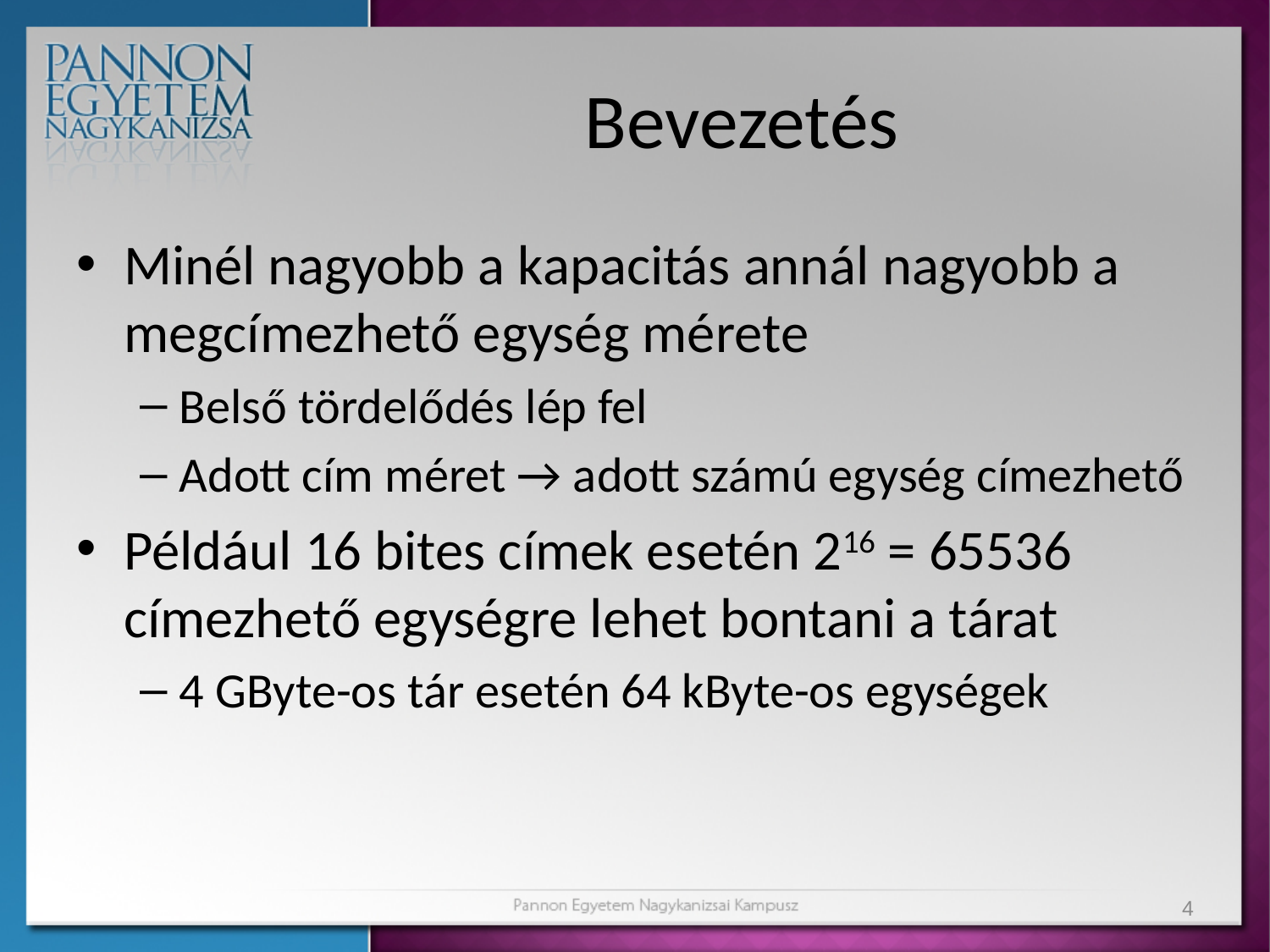

# Bevezetés
Minél nagyobb a kapacitás annál nagyobb a megcímezhető egység mérete
Belső tördelődés lép fel
Adott cím méret → adott számú egység címezhető
Például 16 bites címek esetén 216 = 65536 címezhető egységre lehet bontani a tárat
4 GByte-os tár esetén 64 kByte-os egységek
4